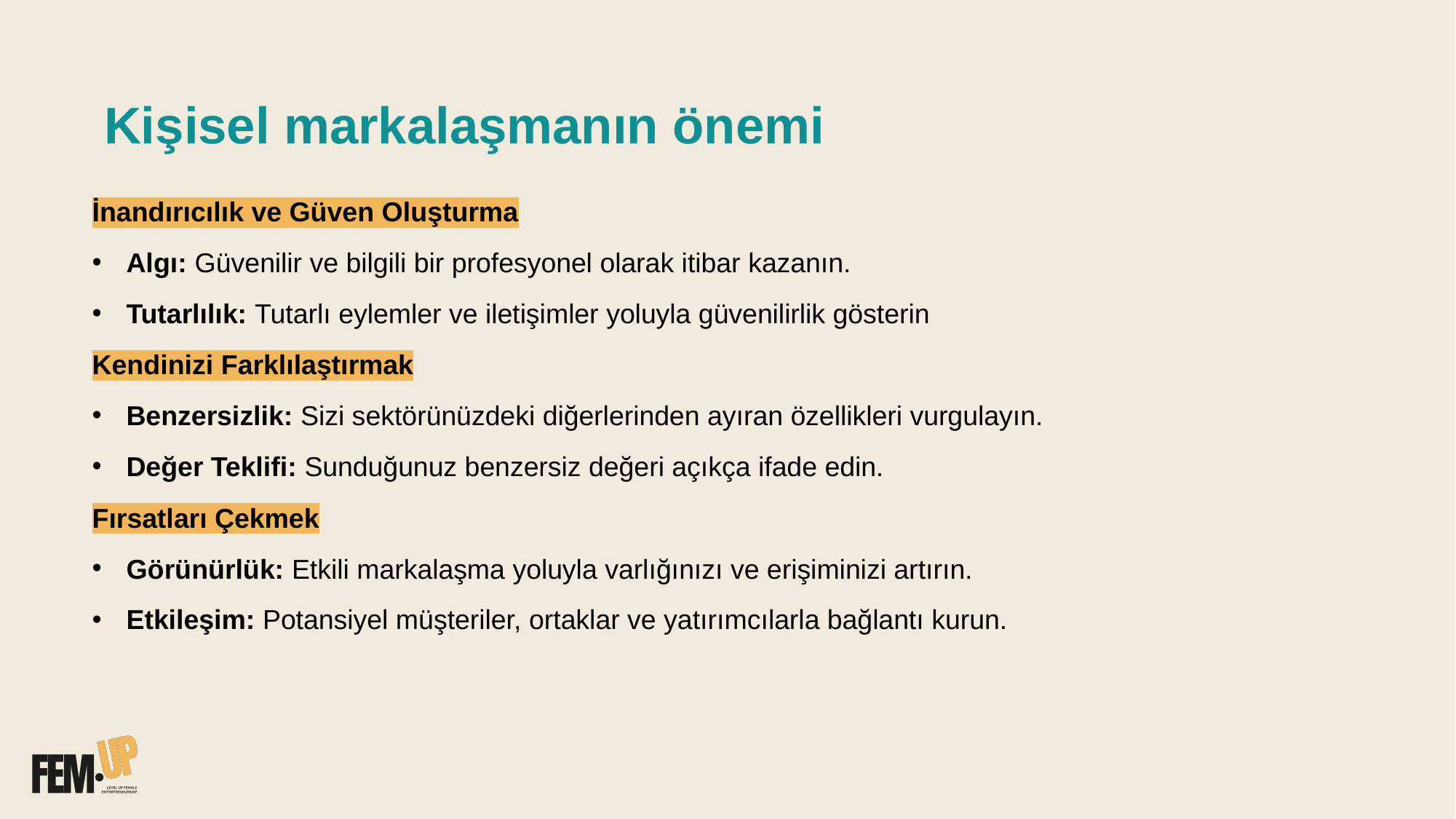

# Kişisel markalaşmanın önemi
İnandırıcılık ve Güven Oluşturma
Algı: Güvenilir ve bilgili bir profesyonel olarak itibar kazanın.
Tutarlılık: Tutarlı eylemler ve iletişimler yoluyla güvenilirlik gösterin
Kendinizi Farklılaştırmak
Benzersizlik: Sizi sektörünüzdeki diğerlerinden ayıran özellikleri vurgulayın.
Değer Teklifi: Sunduğunuz benzersiz değeri açıkça ifade edin.
Fırsatları Çekmek
Görünürlük: Etkili markalaşma yoluyla varlığınızı ve erişiminizi artırın.
Etkileşim: Potansiyel müşteriler, ortaklar ve yatırımcılarla bağlantı kurun.